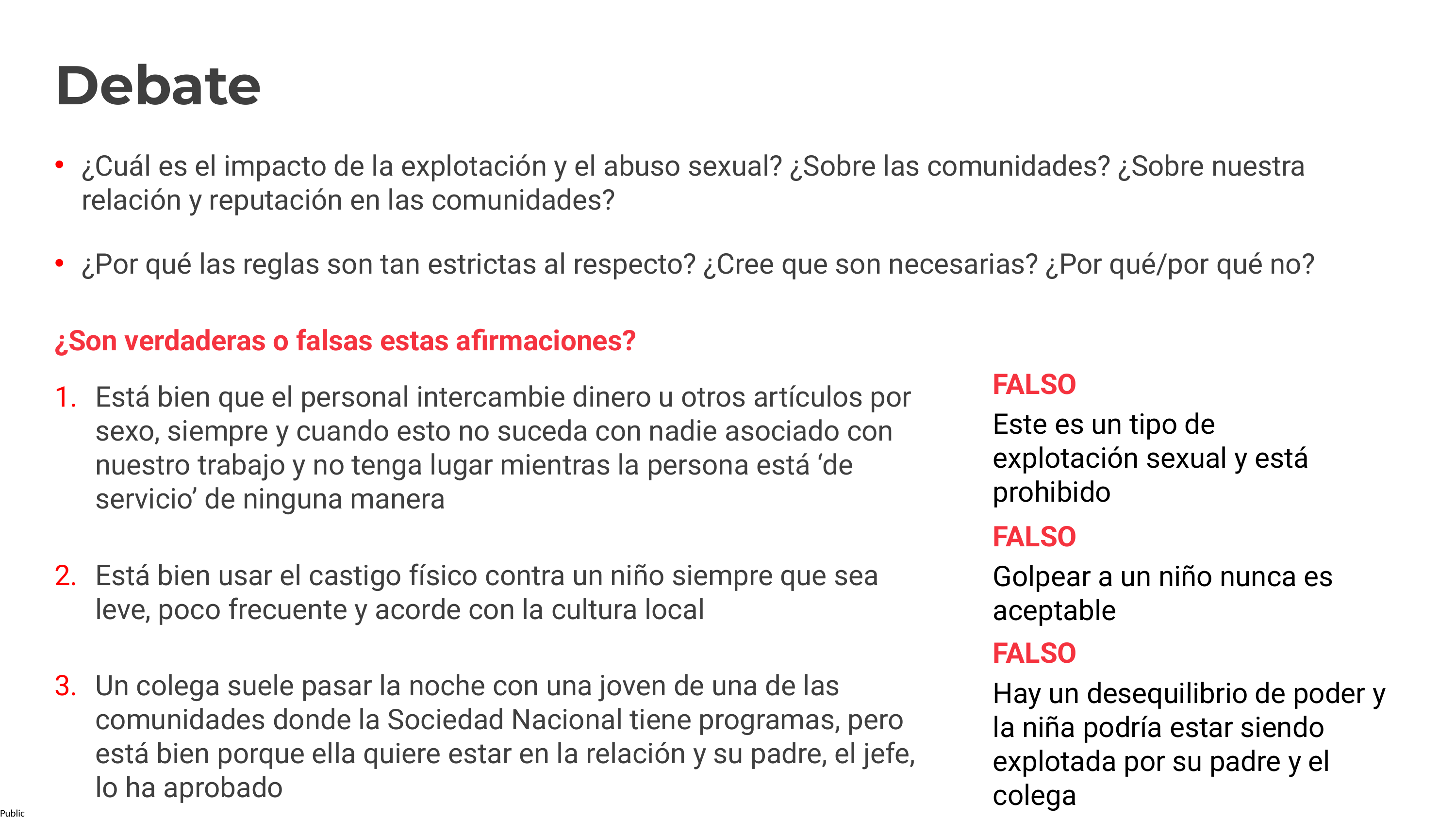

Debate
¿Cuál es el impacto de la explotación y el abuso sexual? ¿Sobre las comunidades? ¿Sobre nuestra relación y reputación en las comunidades?
¿Por qué las reglas son tan estrictas al respecto? ¿Cree que son necesarias? ¿Por qué/por qué no?
¿Son verdaderas o falsas estas afirmaciones?
FALSO
Este es un tipo de explotación sexual y está prohibido
Está bien que el personal intercambie dinero u otros artículos por sexo, siempre y cuando esto no suceda con nadie asociado con nuestro trabajo y no tenga lugar mientras la persona está ‘de servicio’ de ninguna manera
Está bien usar el castigo físico contra un niño siempre que sea leve, poco frecuente y acorde con la cultura local
Un colega suele pasar la noche con una joven de una de las comunidades donde la Sociedad Nacional tiene programas, pero está bien porque ella quiere estar en la relación y su padre, el jefe, lo ha aprobado
FALSO
Golpear a un niño nunca es aceptable
FALSO
Hay un desequilibrio de poder y la niña podría estar siendo explotada por su padre y el colega